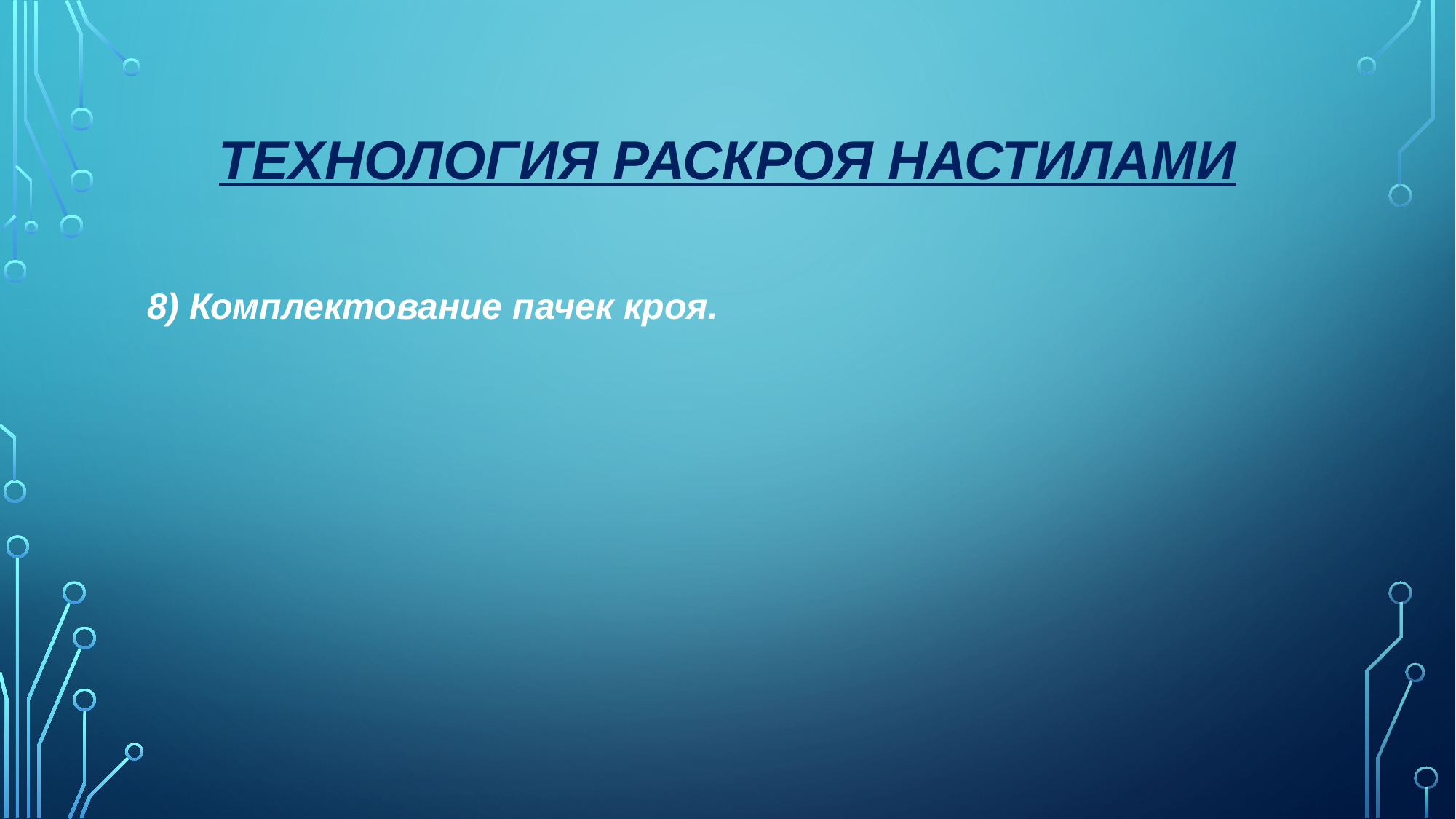

# Технология раскроя настилами
8) Комплектование пачек кроя.